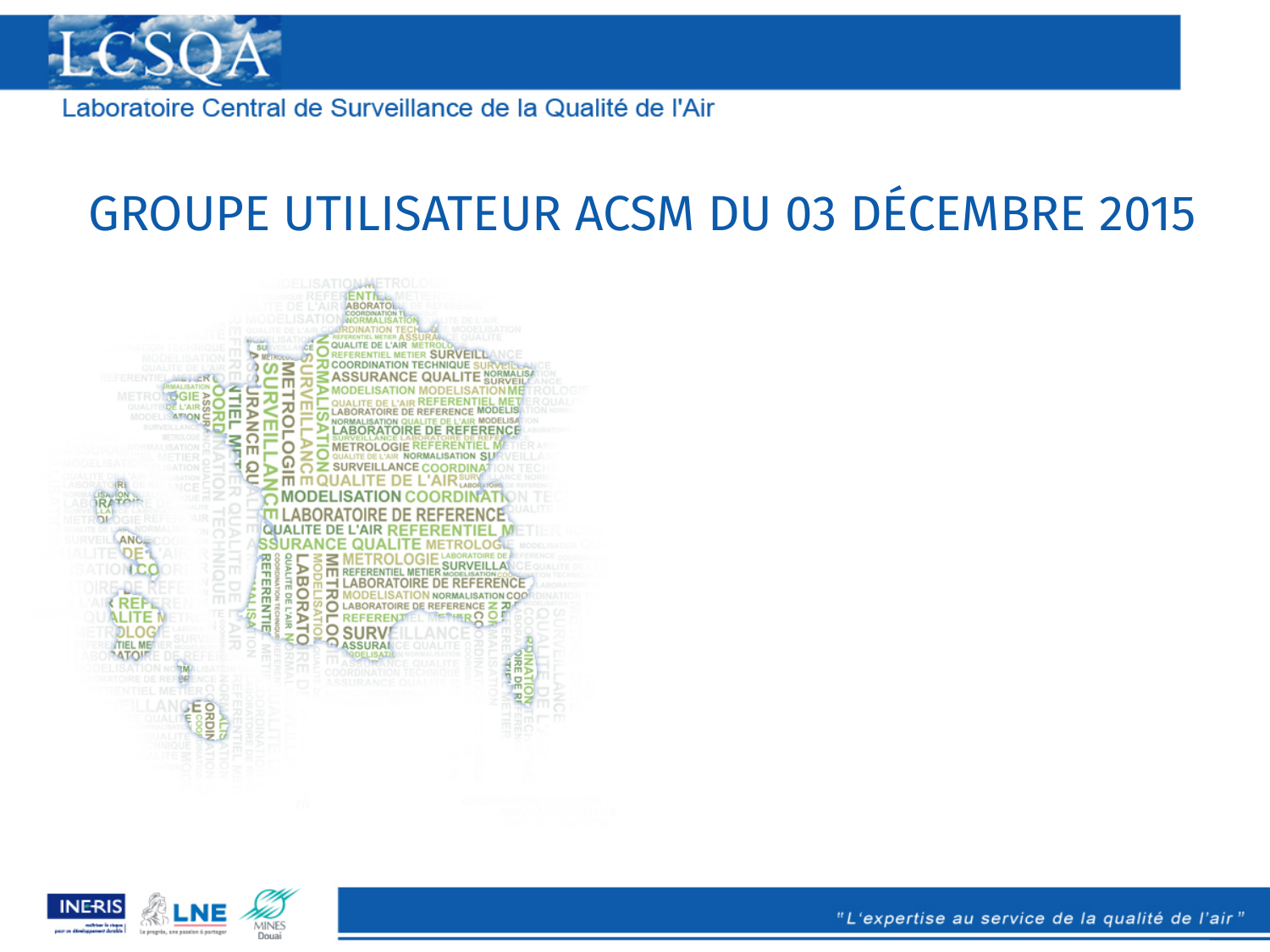

# Groupe Utilisateur ACSM du 03 décembre 2015